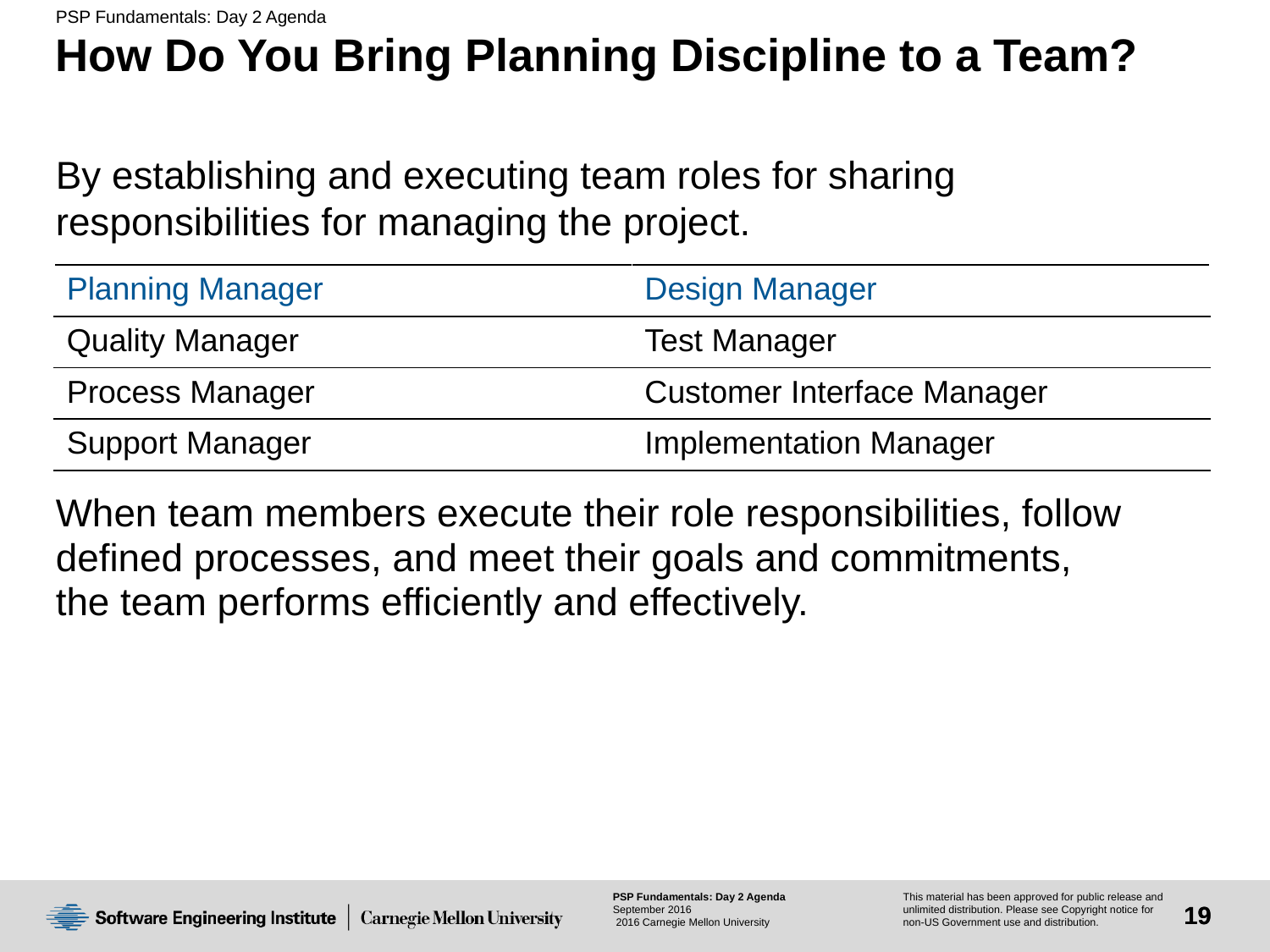

# How Do You Bring Planning Discipline to a Team?
By establishing and executing team roles for sharing responsibilities for managing the project.

When team members execute their role responsibilities, follow
defined processes, and meet their goals and commitments,
the team performs efficiently and effectively.
| Planning Manager | Design Manager |
| --- | --- |
| Quality Manager | Test Manager |
| Process Manager | Customer Interface Manager |
| Support Manager | Implementation Manager |